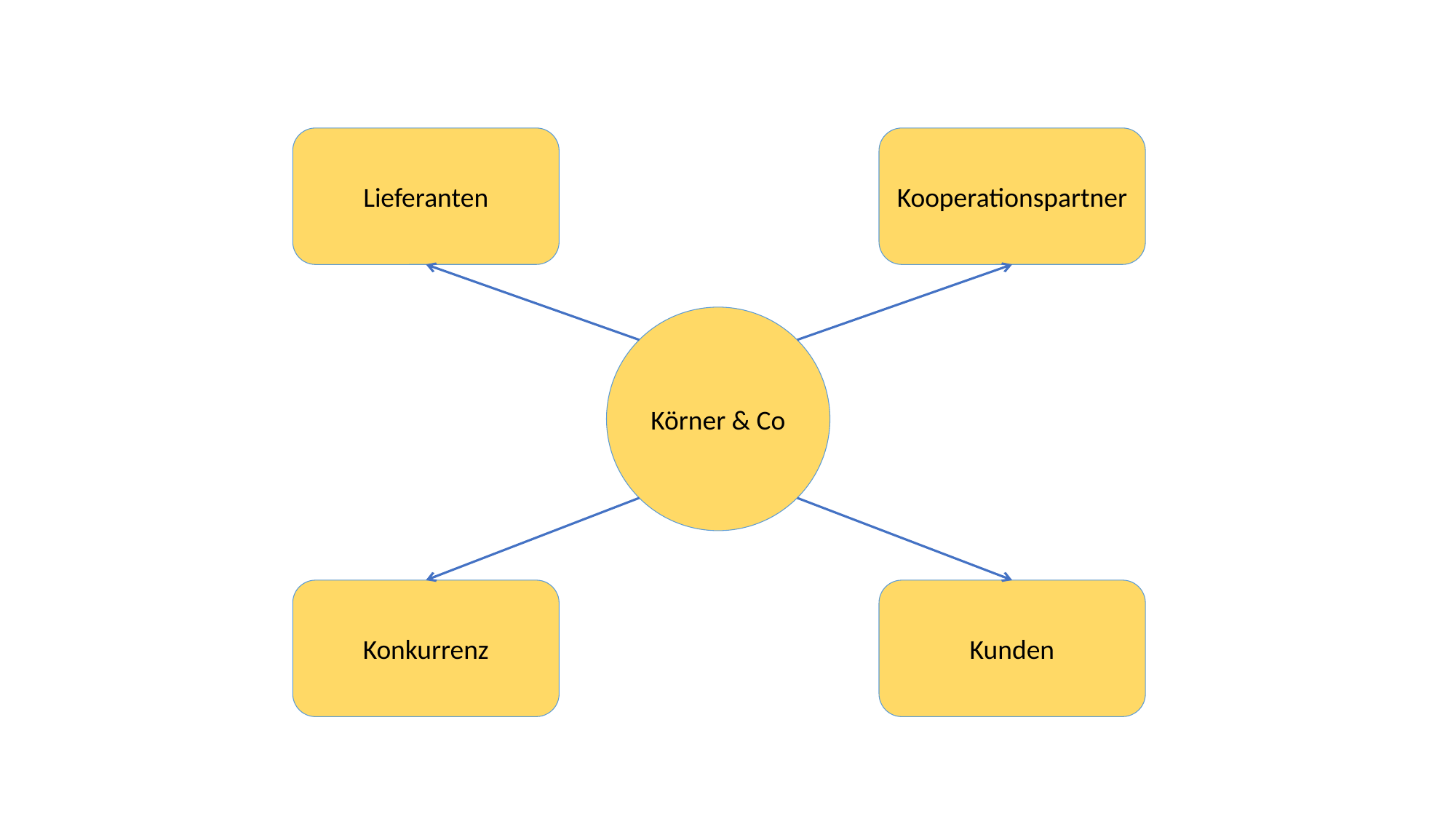

Lieferanten
Kooperationspartner
Körner & Co
Konkurrenz
Kunden